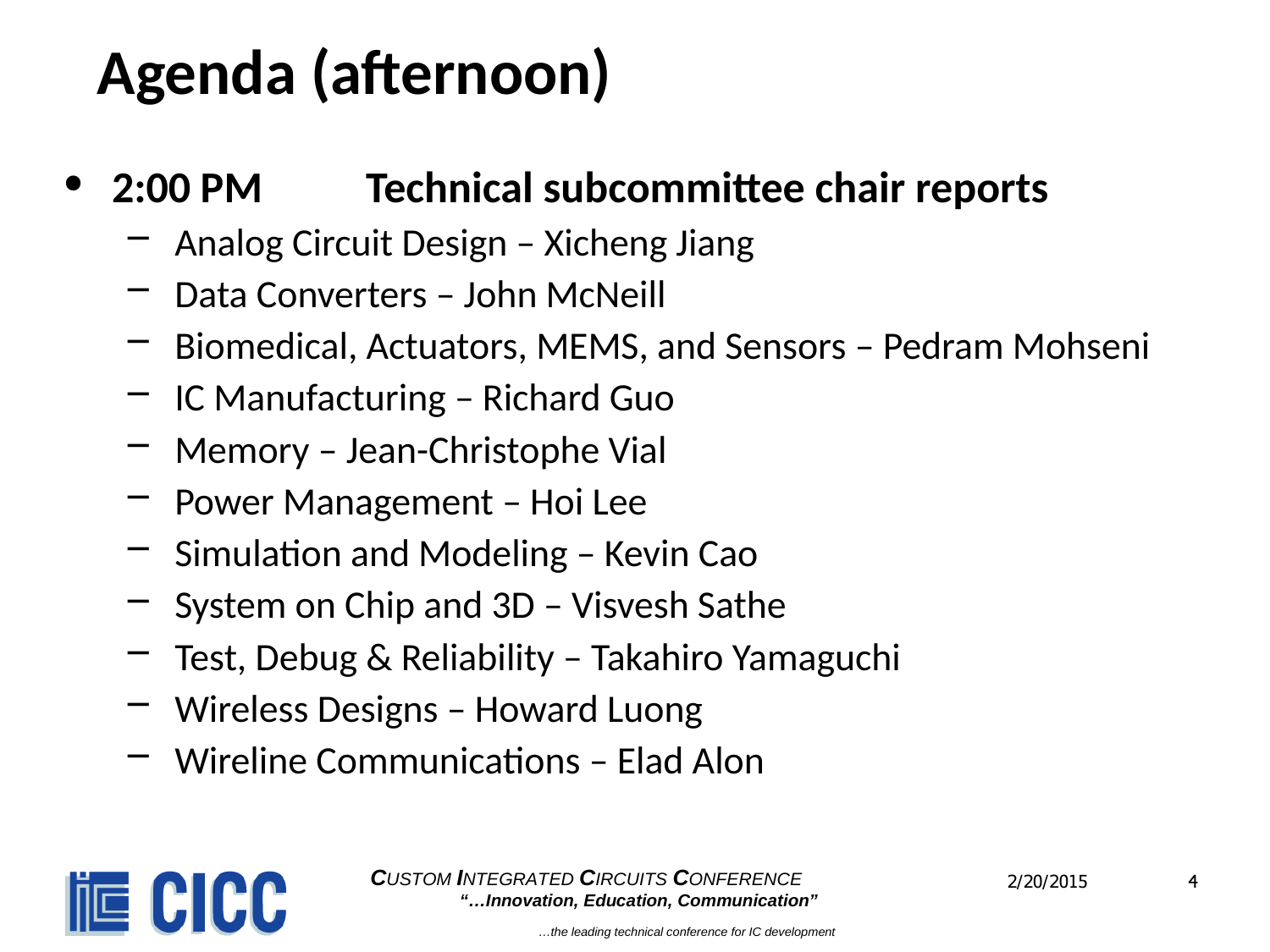

# Agenda (afternoon)
2:00 PM 	Technical subcommittee chair reports
Analog Circuit Design – Xicheng Jiang
Data Converters – John McNeill
Biomedical, Actuators, MEMS, and Sensors – Pedram Mohseni
IC Manufacturing – Richard Guo
Memory – Jean-Christophe Vial
Power Management – Hoi Lee
Simulation and Modeling – Kevin Cao
System on Chip and 3D – Visvesh Sathe
Test, Debug & Reliability – Takahiro Yamaguchi
Wireless Designs – Howard Luong
Wireline Communications – Elad Alon